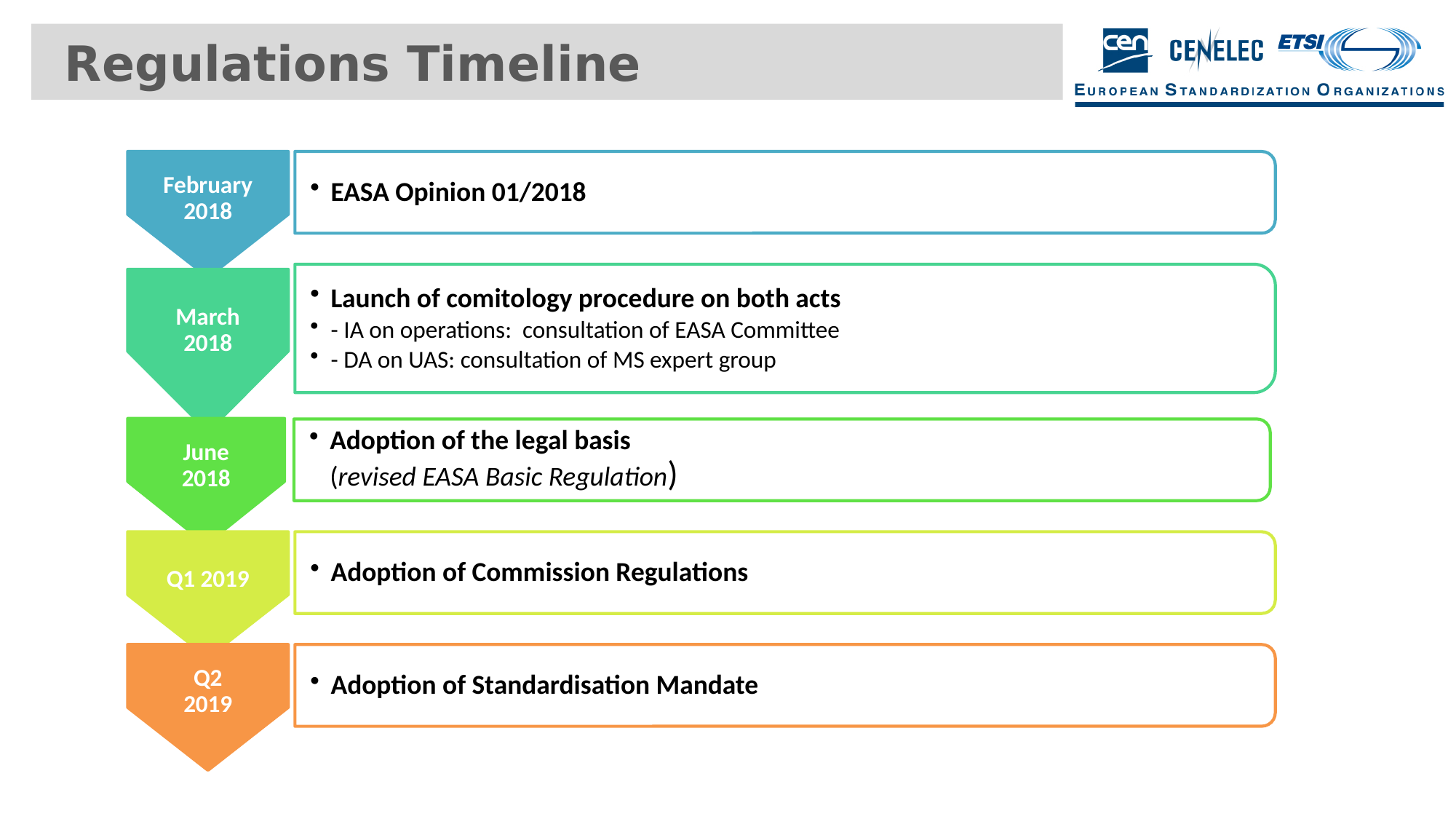

# Regulations Timeline
February
2018
EASA Opinion 01/2018
March
2018
Launch of comitology procedure on both acts
- IA on operations:  consultation of EASA Committee
- DA on UAS: consultation of MS expert group
June
2018
Adoption of the legal basis
(revised EASA Basic Regulation)
Q1 2019
Adoption of Commission Regulations
Q2
2019
Adoption of Standardisation Mandate